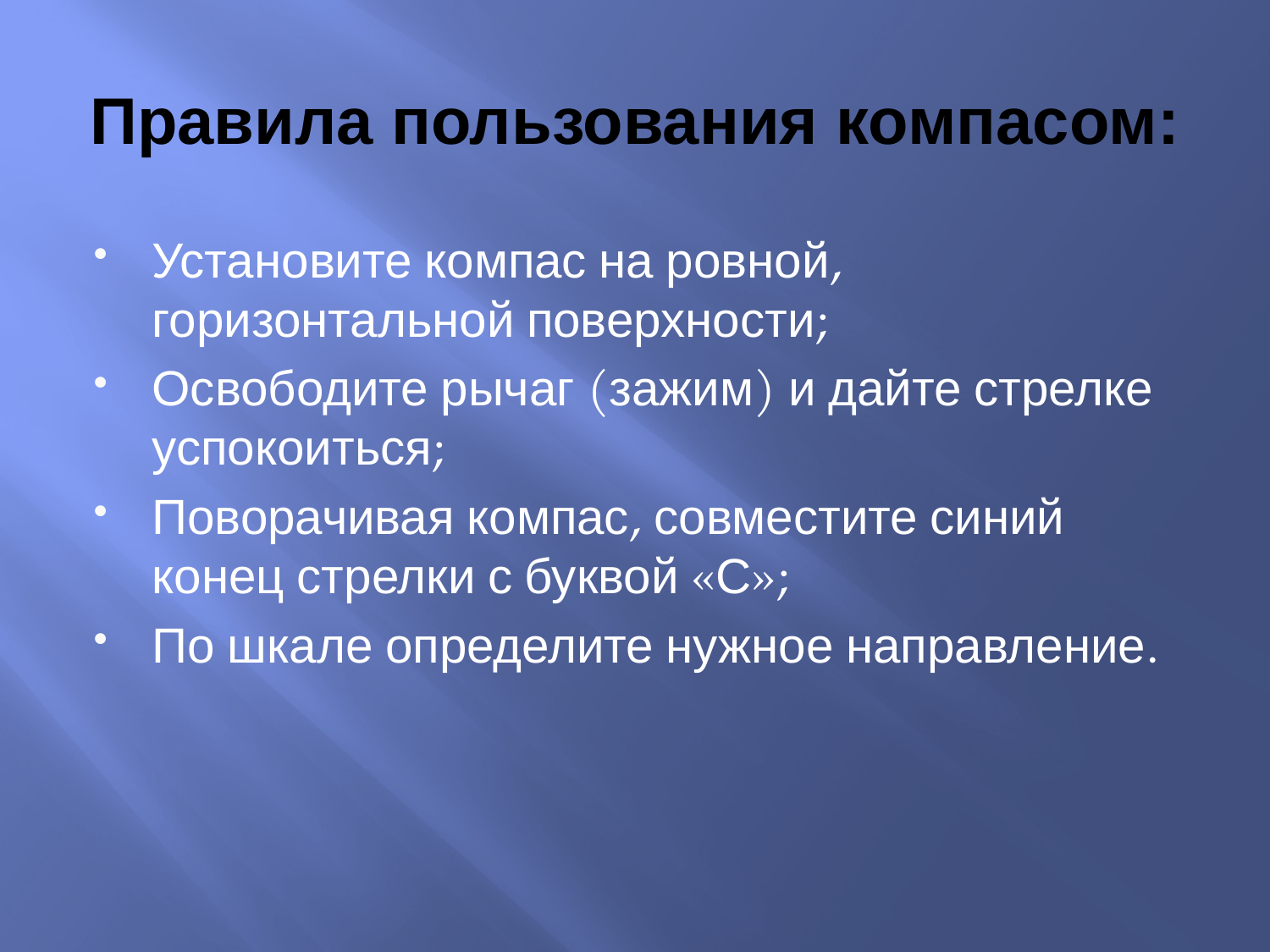

# Правила пользования компасом:
Установите компас на ровной, горизонтальной поверхности;
Освободите рычаг (зажим) и дайте стрелке успокоиться;
Поворачивая компас, совместите синий конец стрелки с буквой «С»;
По шкале определите нужное направление.